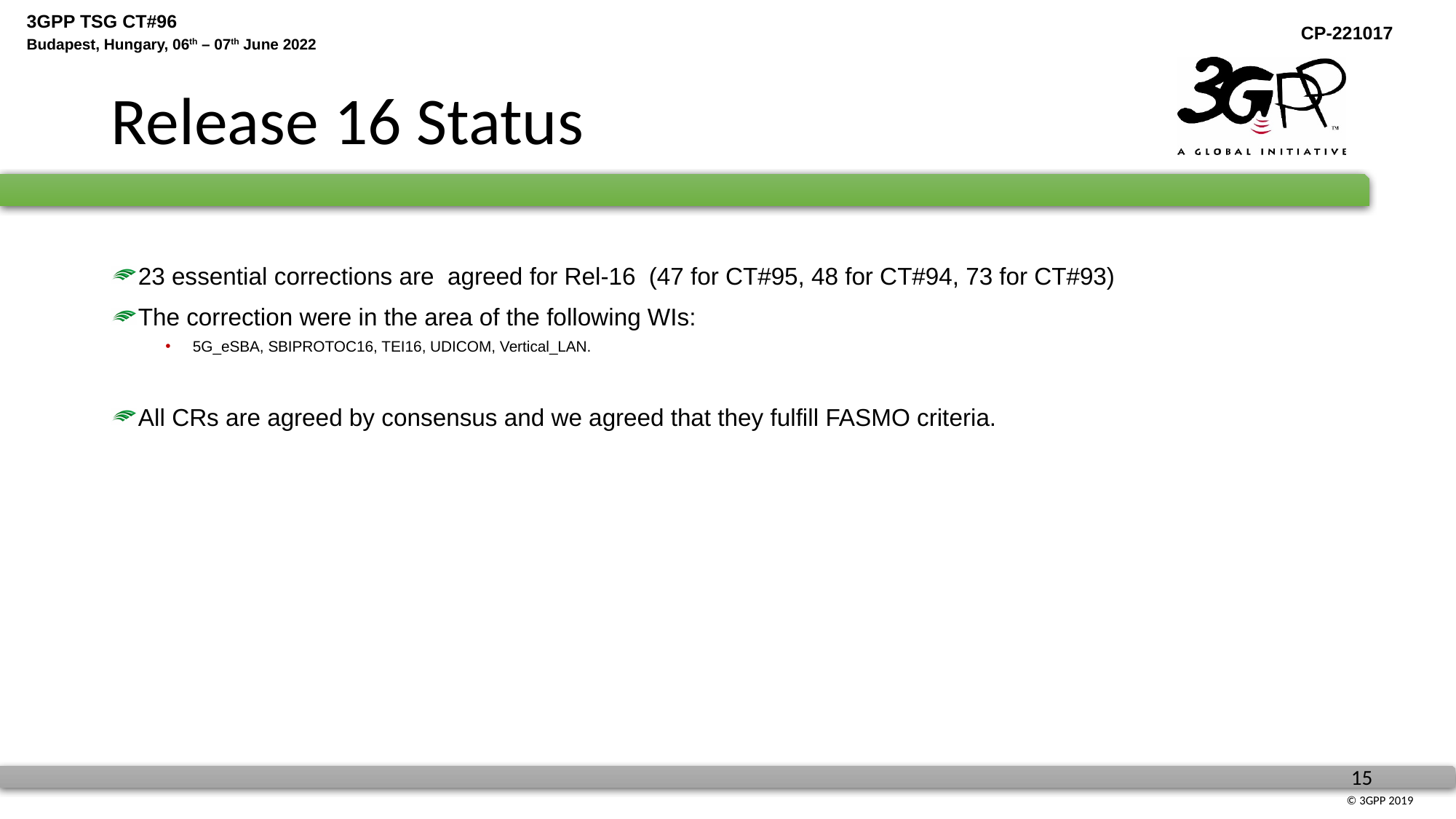

# Release 16 Status
23 essential corrections are  agreed for Rel-16  (47 for CT#95, 48 for CT#94, 73 for CT#93)
The correction were in the area of the following WIs:
5G_eSBA, SBIPROTOC16, TEI16, UDICOM, Vertical_LAN.

All CRs are agreed by consensus and we agreed that they fulfill FASMO criteria.